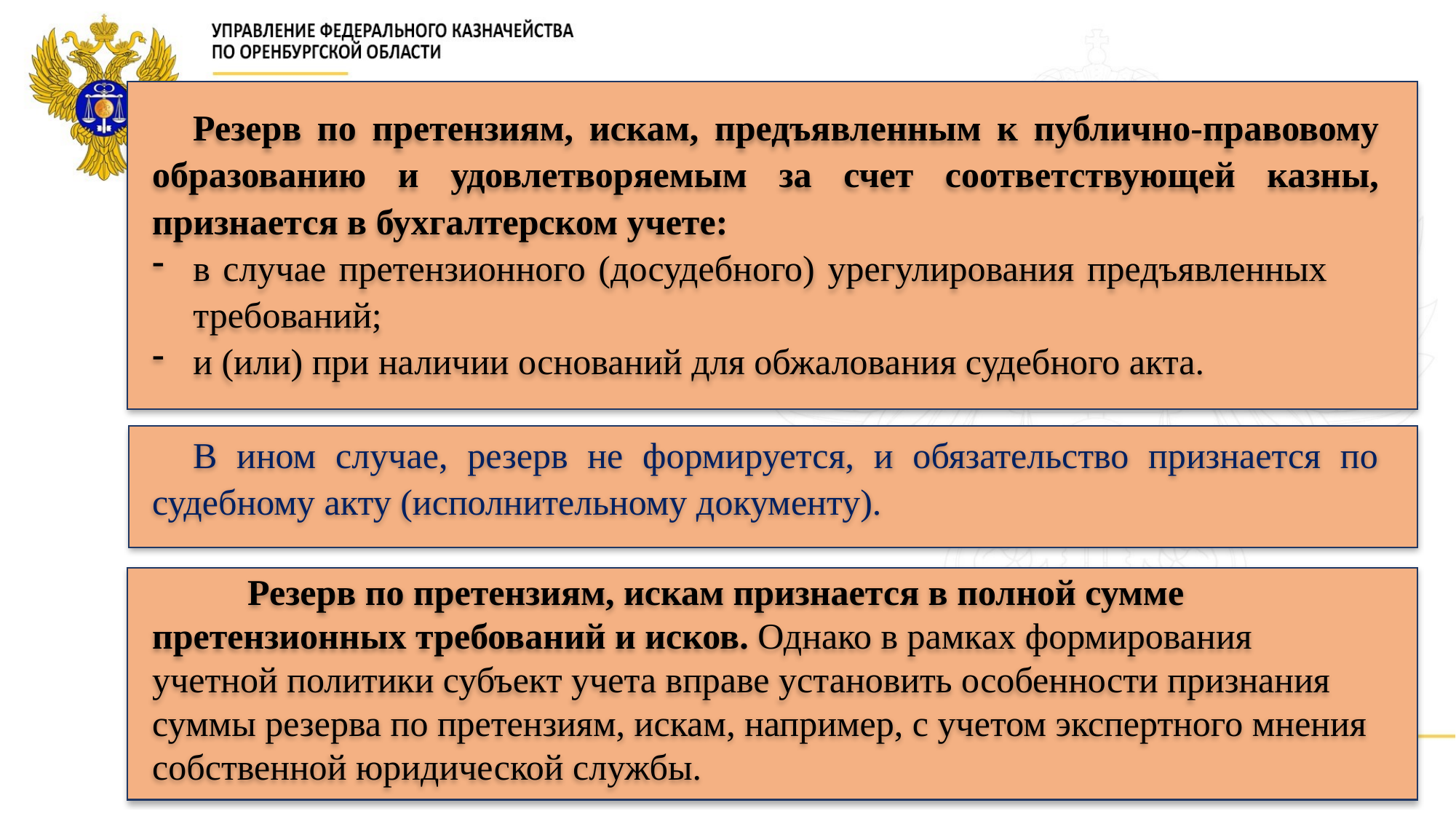

Резерв по претензиям, искам, предъявленным к публично-правовому образованию и удовлетворяемым за счет соответствующей казны, признается в бухгалтерском учете:
в случае претензионного (досудебного) урегулирования предъявленных     требований;
и (или) при наличии оснований для обжалования судебного акта.

В ином случае, резерв не формируется, и обязательство признается по судебному акту (исполнительному документу).

      Резерв по претензиям, искам признается в полной сумме претензионных требований и исков. Однако в рамках формирования учетной политики субъект учета вправе установить особенности признания суммы резерва по претензиям, искам, например, с учетом экспертного мнения собственной юридической службы.

18